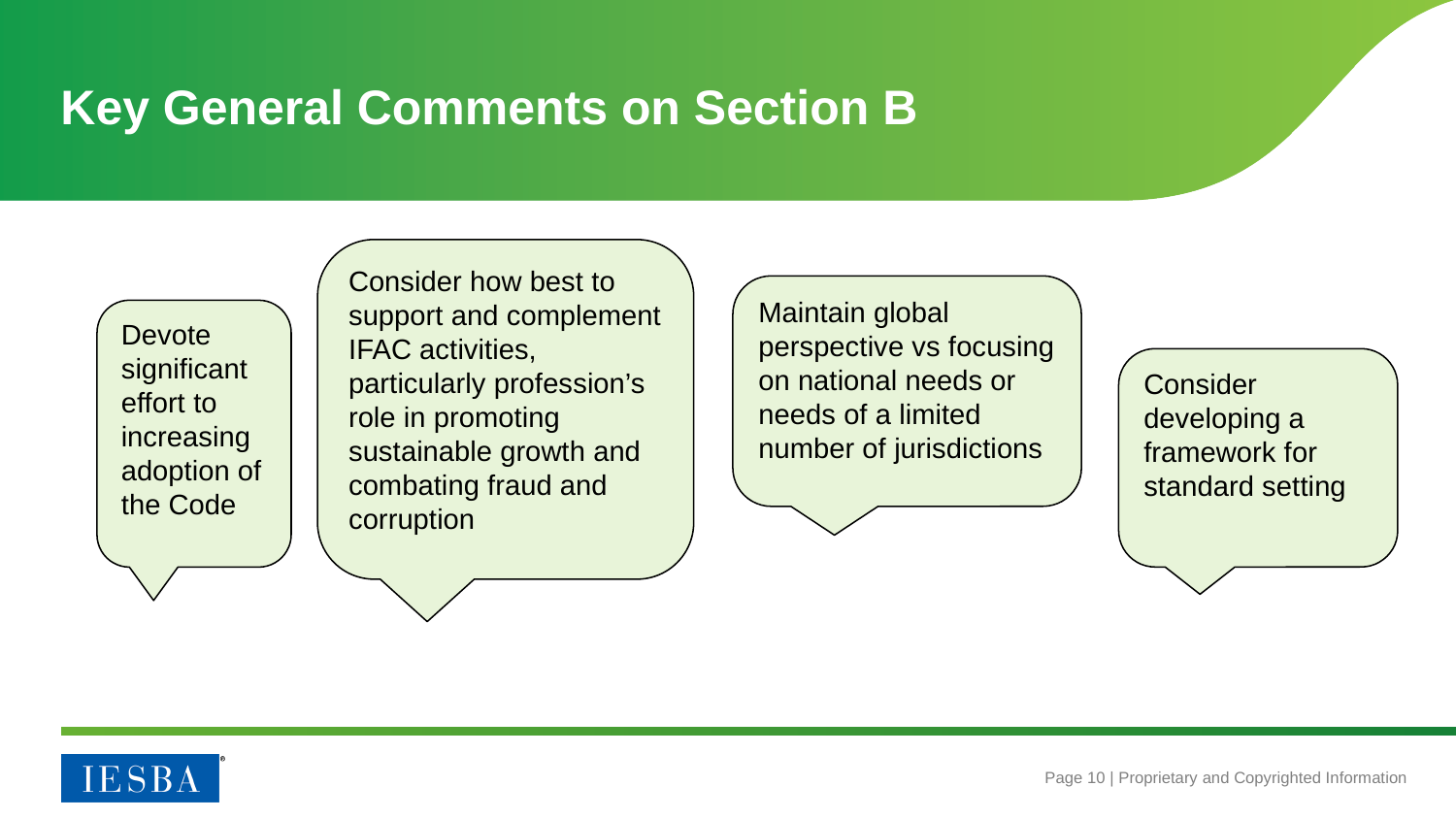

# Key General Comments on Section B
Consider how best to support and complement IFAC activities, particularly profession’s role in promoting sustainable growth and combating fraud and corruption
Maintain global perspective vs focusing on national needs or needs of a limited number of jurisdictions
Devote significant effort to increasing adoption of the Code
Consider developing a framework for standard setting